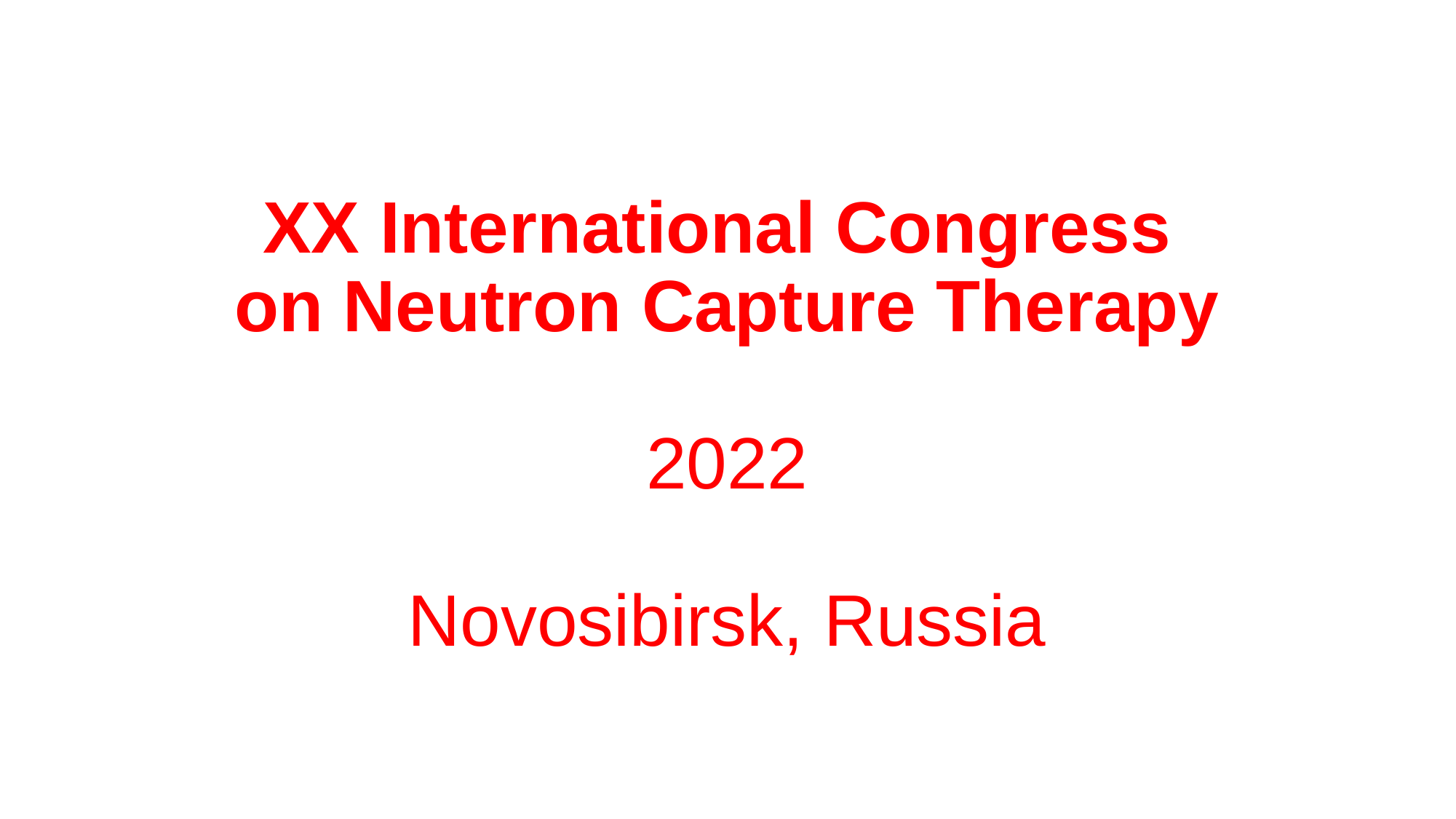

# XX International Congress on Neutron Capture Therapy 2022 Novosibirsk, Russia